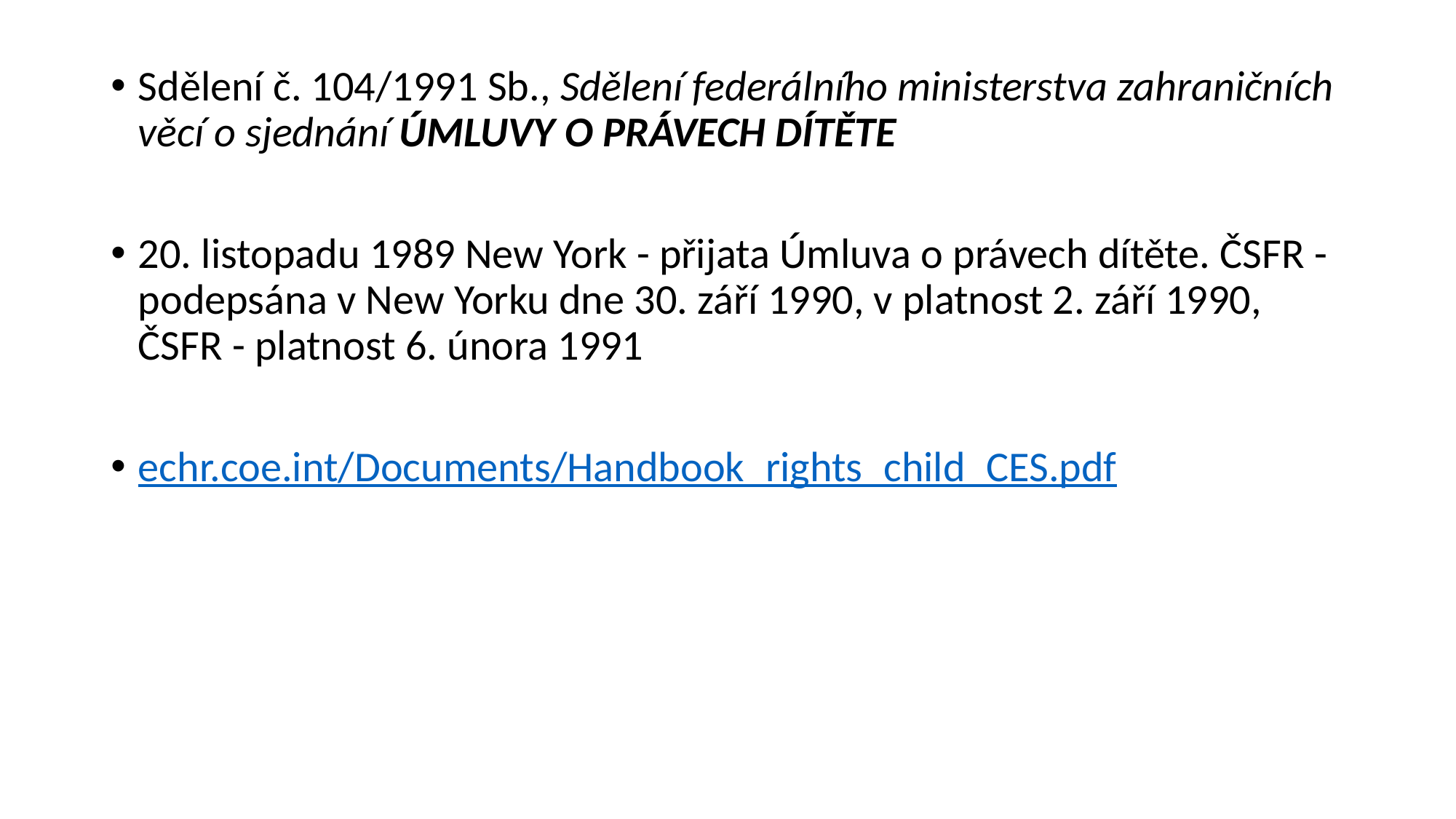

#
Sdělení č. 104/1991 Sb., Sdělení federálního ministerstva zahraničních věcí o sjednání ÚMLUVY O PRÁVECH DÍTĚTE

20. listopadu 1989 New York - přijata Úmluva o právech dítěte. ČSFR - podepsána v New Yorku dne 30. září 1990, v platnost 2. září 1990, ČSFR - platnost 6. února 1991

echr.coe.int/Documents/Handbook_rights_child_CES.pdf